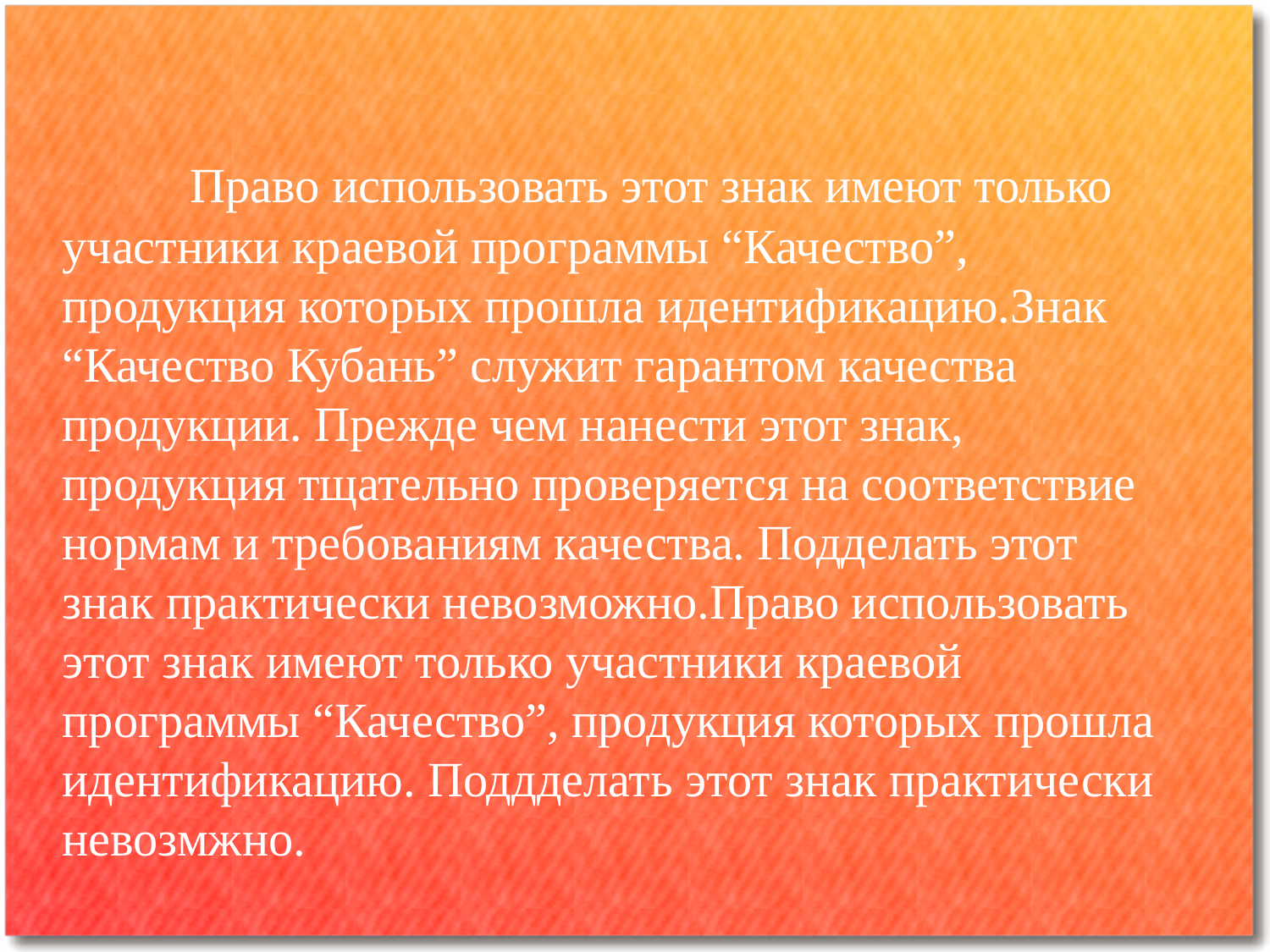

Право использовать этот знак имеют только участники краевой программы “Качество”, продукция которых прошла идентификацию.Знак “Качество Кубань” служит гарантом качества продукции. Прежде чем нанести этот знак, продукция тщательно проверяется на соответствие нормам и требованиям качества. Подделать этот знак практически невозможно.Право использовать этот знак имеют только участники краевой программы “Качество”, продукция которых прошла идентификацию. Поддделать этот знак практически невозмжно.